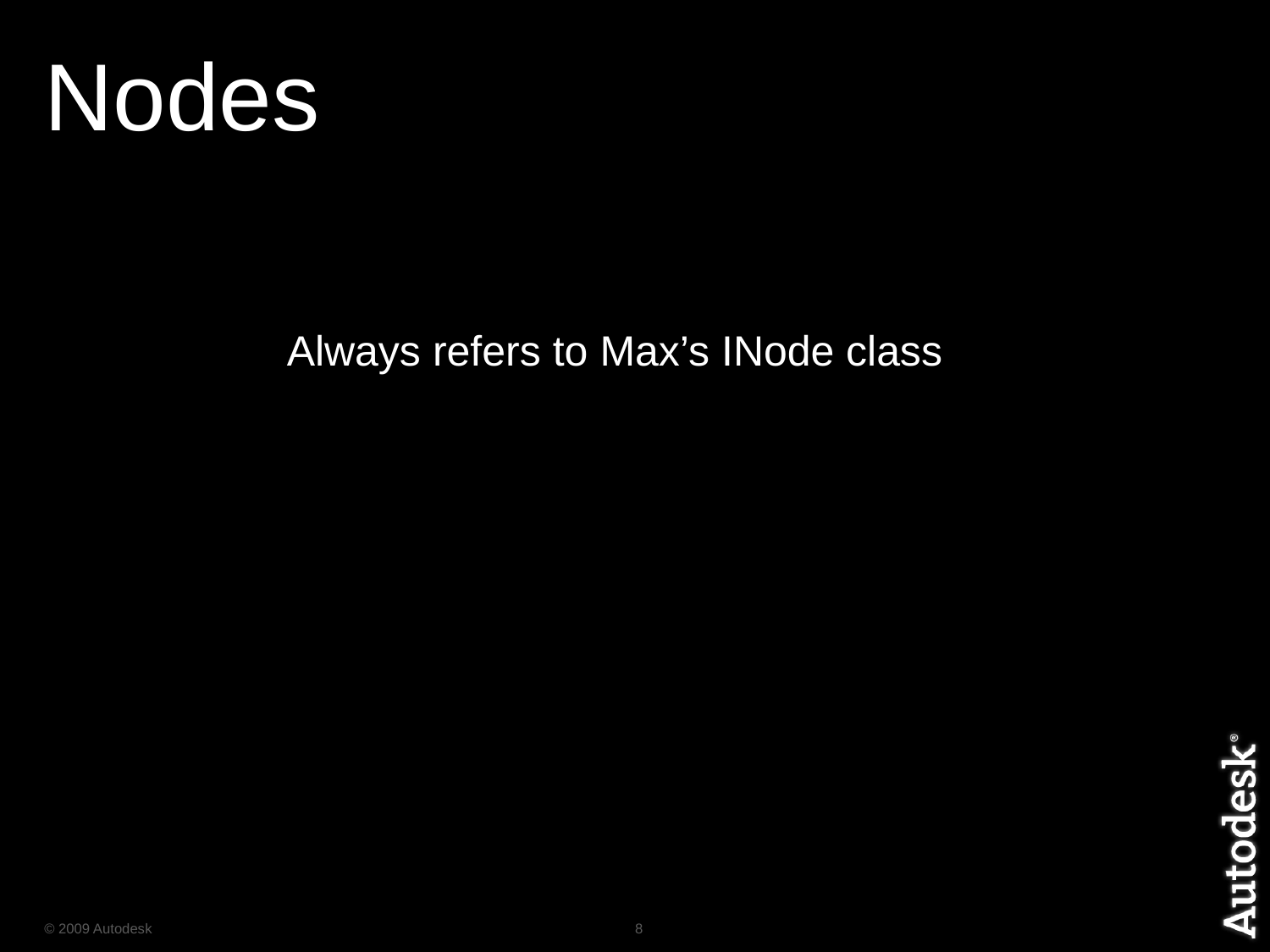

# Nodes

Always refers to Max’s INode class